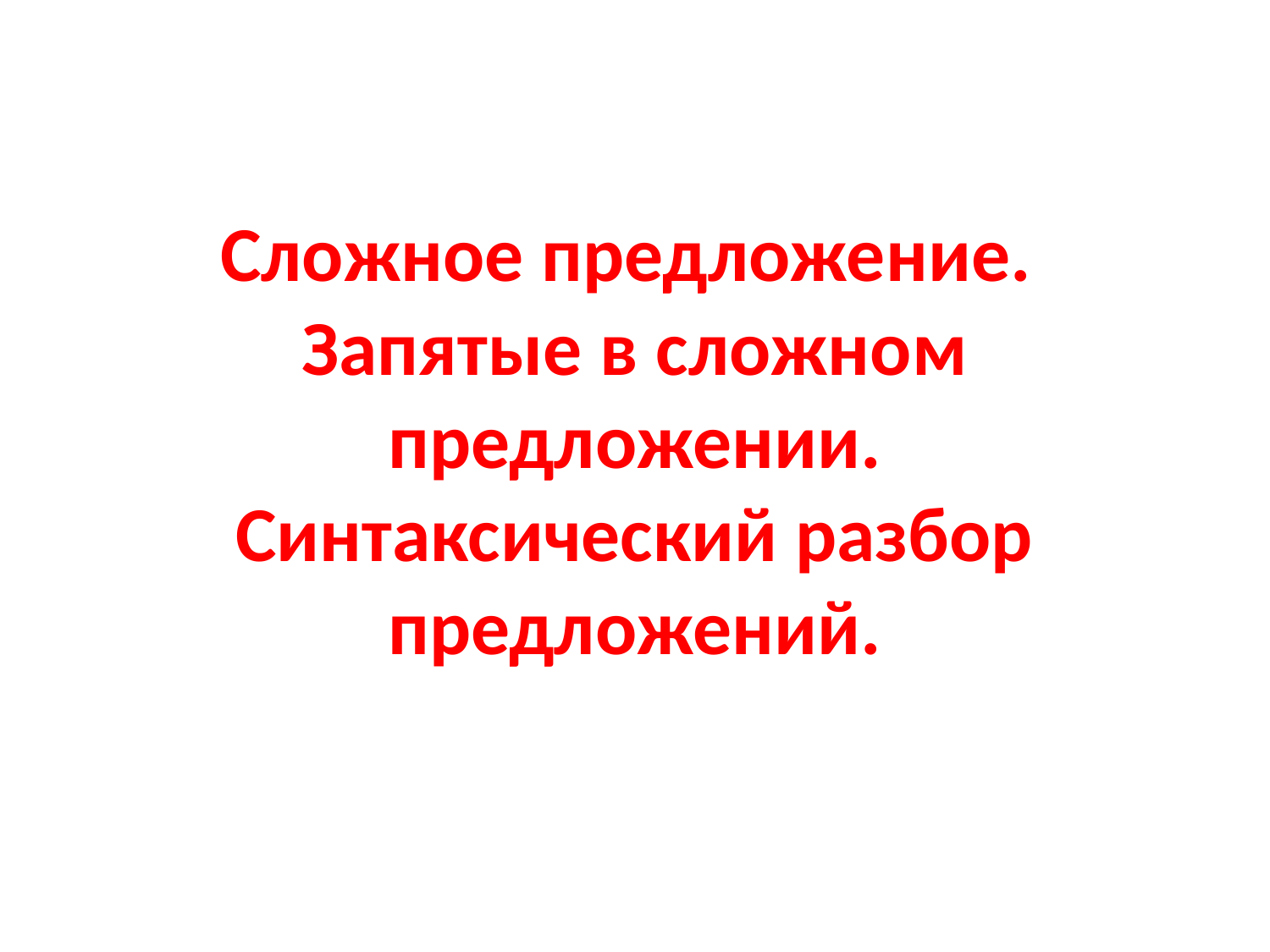

# Сложное предложение. Запятые в сложном предложении. Синтаксический разбор предложений.